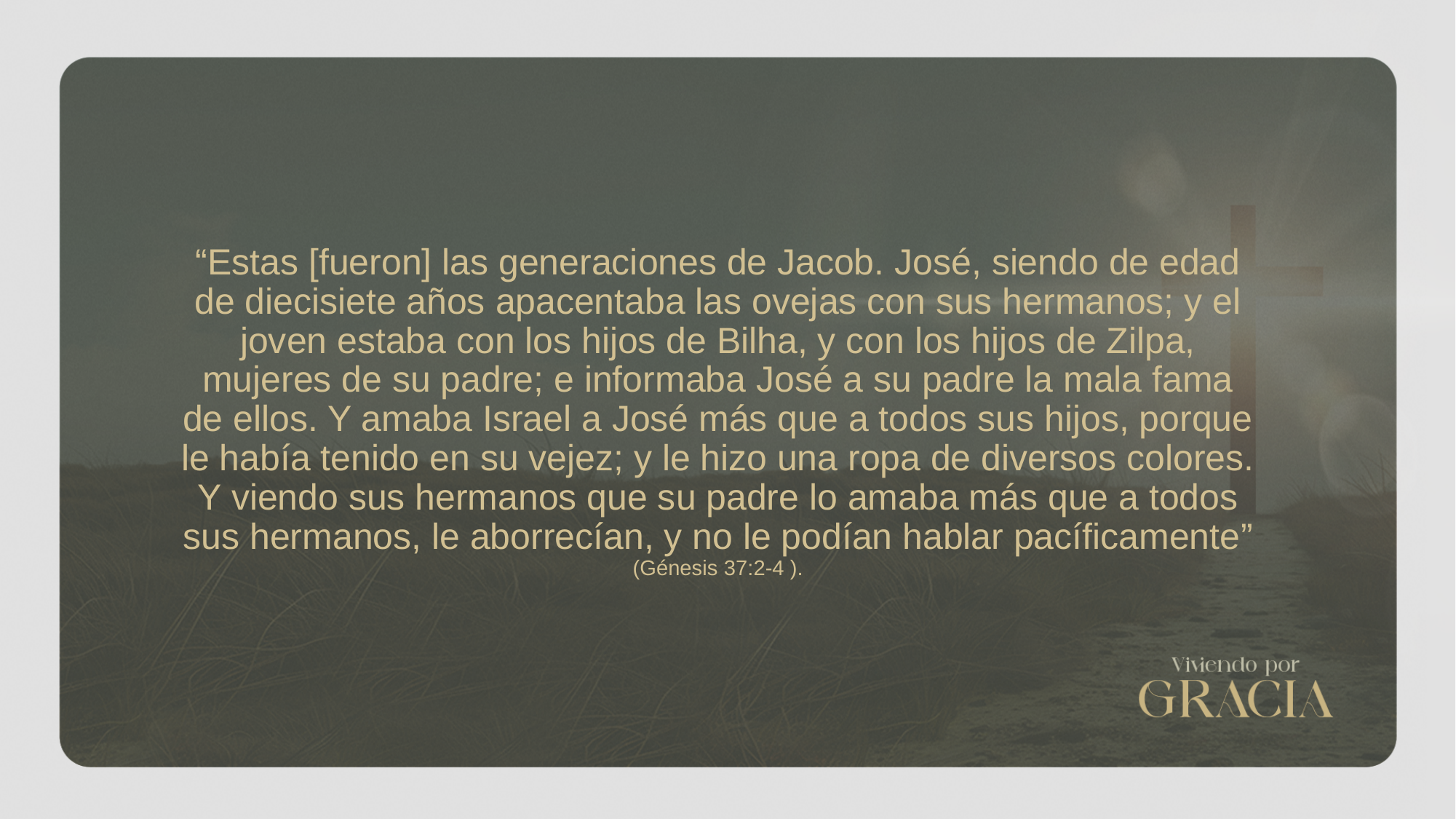

“Estas [fueron] las generaciones de Jacob. José, siendo de edad de diecisiete años apacentaba las ovejas con sus hermanos; y el joven estaba con los hijos de Bilha, y con los hijos de Zilpa, mujeres de su padre; e informaba José a su padre la mala fama de ellos. Y amaba Israel a José más que a todos sus hijos, porque le había tenido en su vejez; y le hizo una ropa de diversos colores. Y viendo sus hermanos que su padre lo amaba más que a todos sus hermanos, le aborrecían, y no le podían hablar pacíficamente” (Génesis 37:2-4 ).